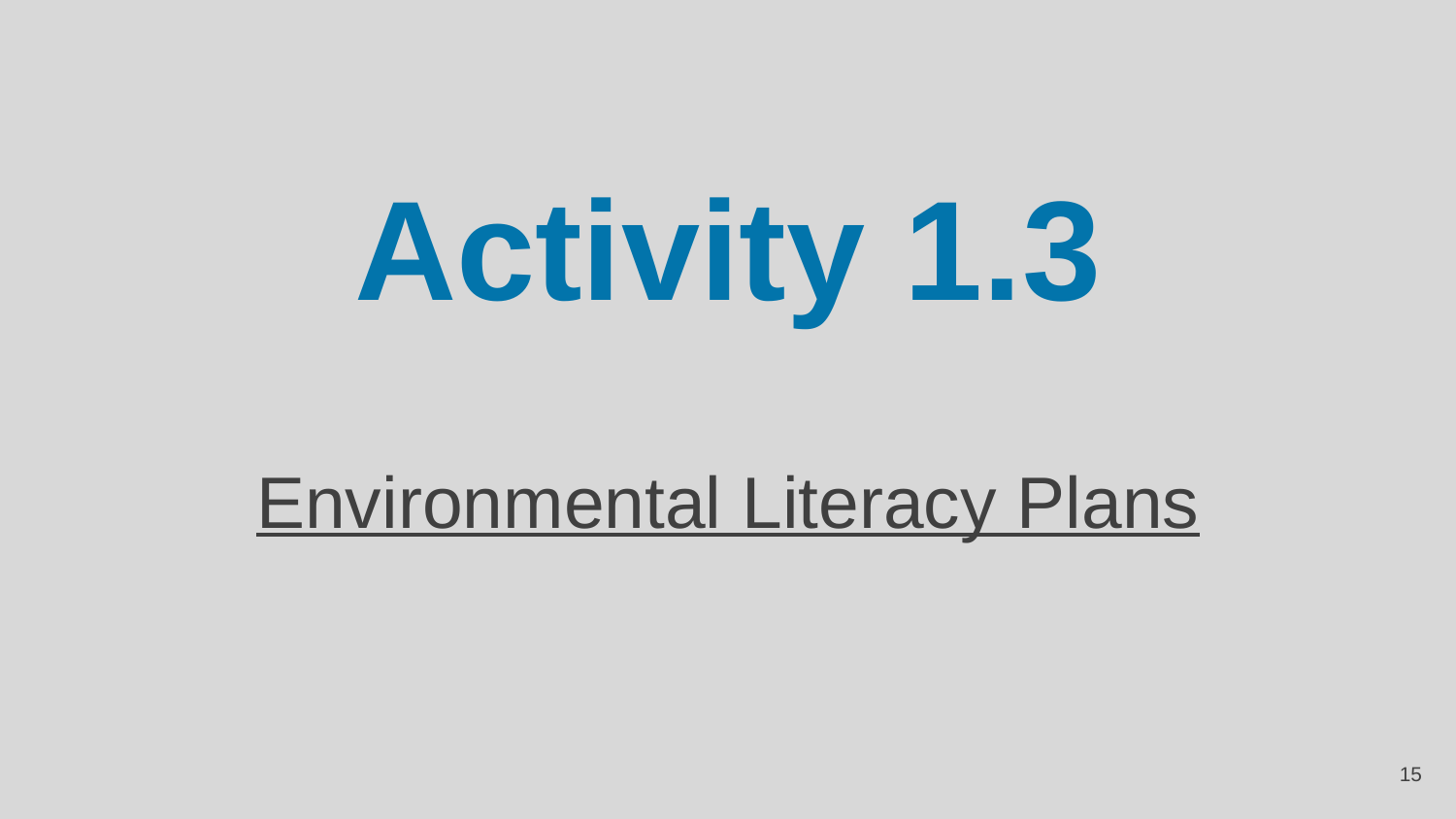

# Activity 1.3
Environmental Literacy Plans
15